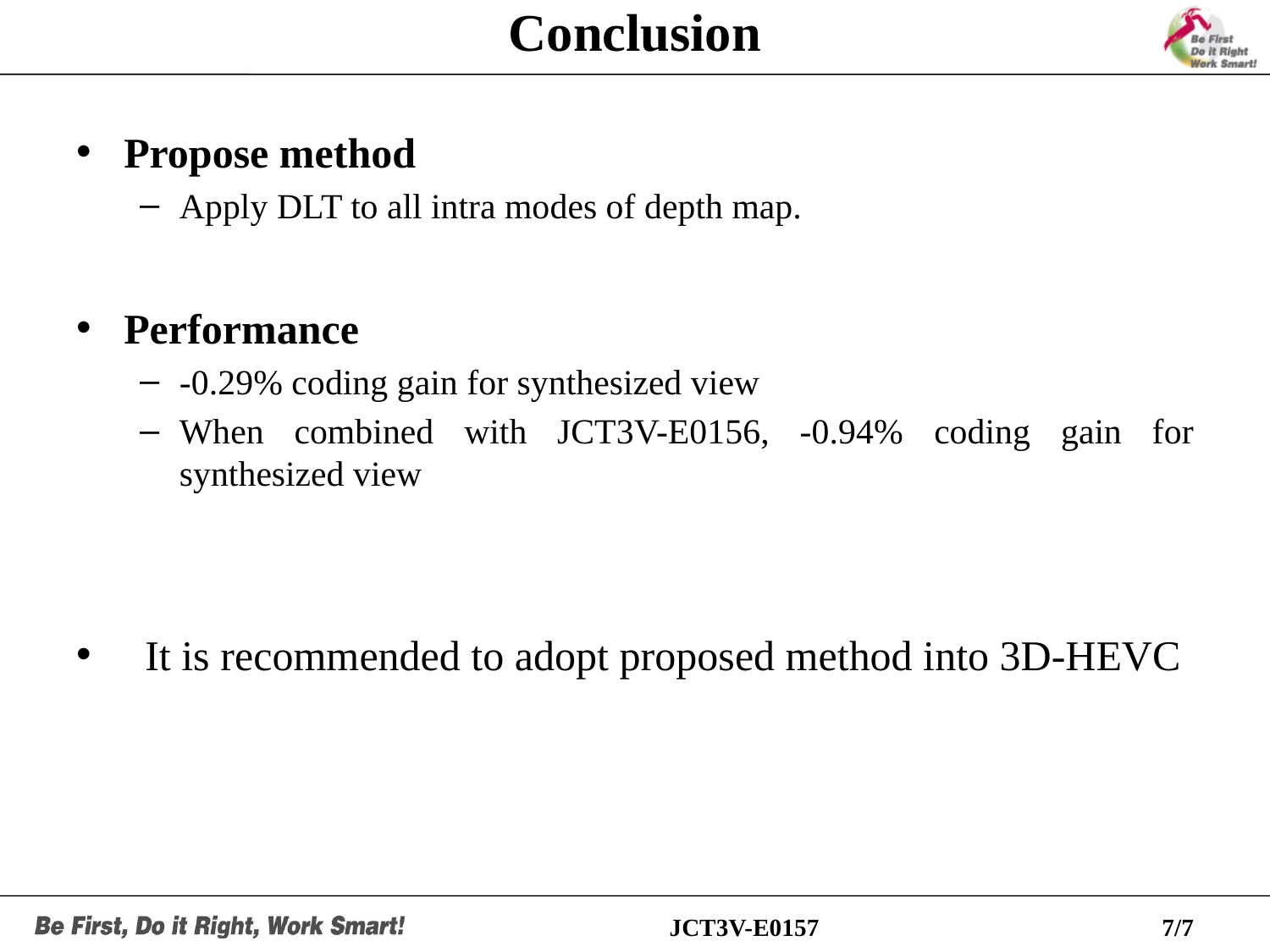

# Conclusion
Propose method
Apply DLT to all intra modes of depth map.

Performance
-0.29% coding gain for synthesized view
When combined with JCT3V-E0156, -0.94% coding gain for synthesized view

It is recommended to adopt proposed method into 3D-HEVC

JCT3V-E0157
7/7